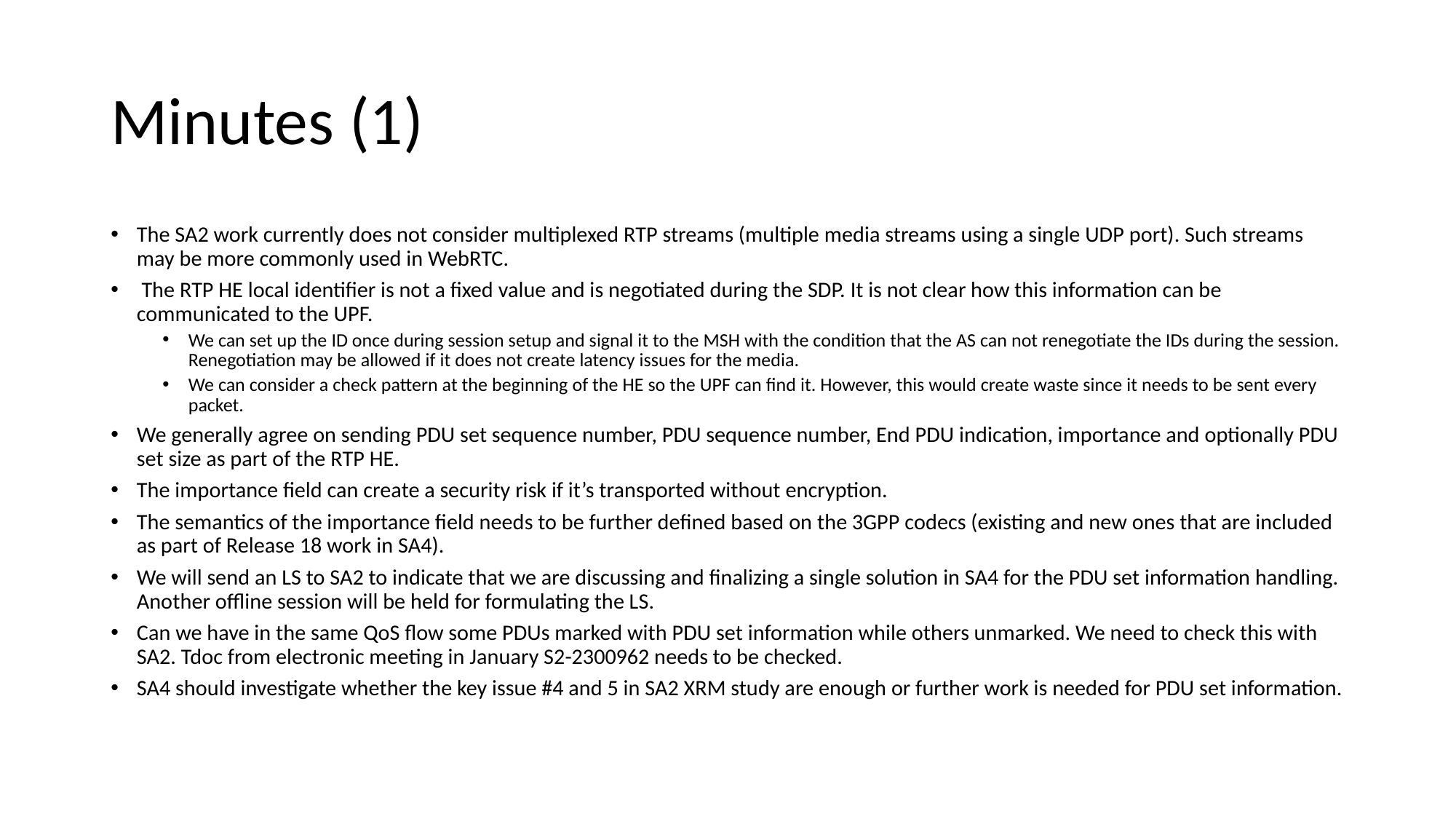

# Minutes (1)
The SA2 work currently does not consider multiplexed RTP streams (multiple media streams using a single UDP port). Such streams may be more commonly used in WebRTC.
 The RTP HE local identifier is not a fixed value and is negotiated during the SDP. It is not clear how this information can be communicated to the UPF.
We can set up the ID once during session setup and signal it to the MSH with the condition that the AS can not renegotiate the IDs during the session. Renegotiation may be allowed if it does not create latency issues for the media.
We can consider a check pattern at the beginning of the HE so the UPF can find it. However, this would create waste since it needs to be sent every packet.
We generally agree on sending PDU set sequence number, PDU sequence number, End PDU indication, importance and optionally PDU set size as part of the RTP HE.
The importance field can create a security risk if it’s transported without encryption.
The semantics of the importance field needs to be further defined based on the 3GPP codecs (existing and new ones that are included as part of Release 18 work in SA4).
We will send an LS to SA2 to indicate that we are discussing and finalizing a single solution in SA4 for the PDU set information handling. Another offline session will be held for formulating the LS.
Can we have in the same QoS flow some PDUs marked with PDU set information while others unmarked. We need to check this with SA2. Tdoc from electronic meeting in January S2-2300962 needs to be checked.
SA4 should investigate whether the key issue #4 and 5 in SA2 XRM study are enough or further work is needed for PDU set information.